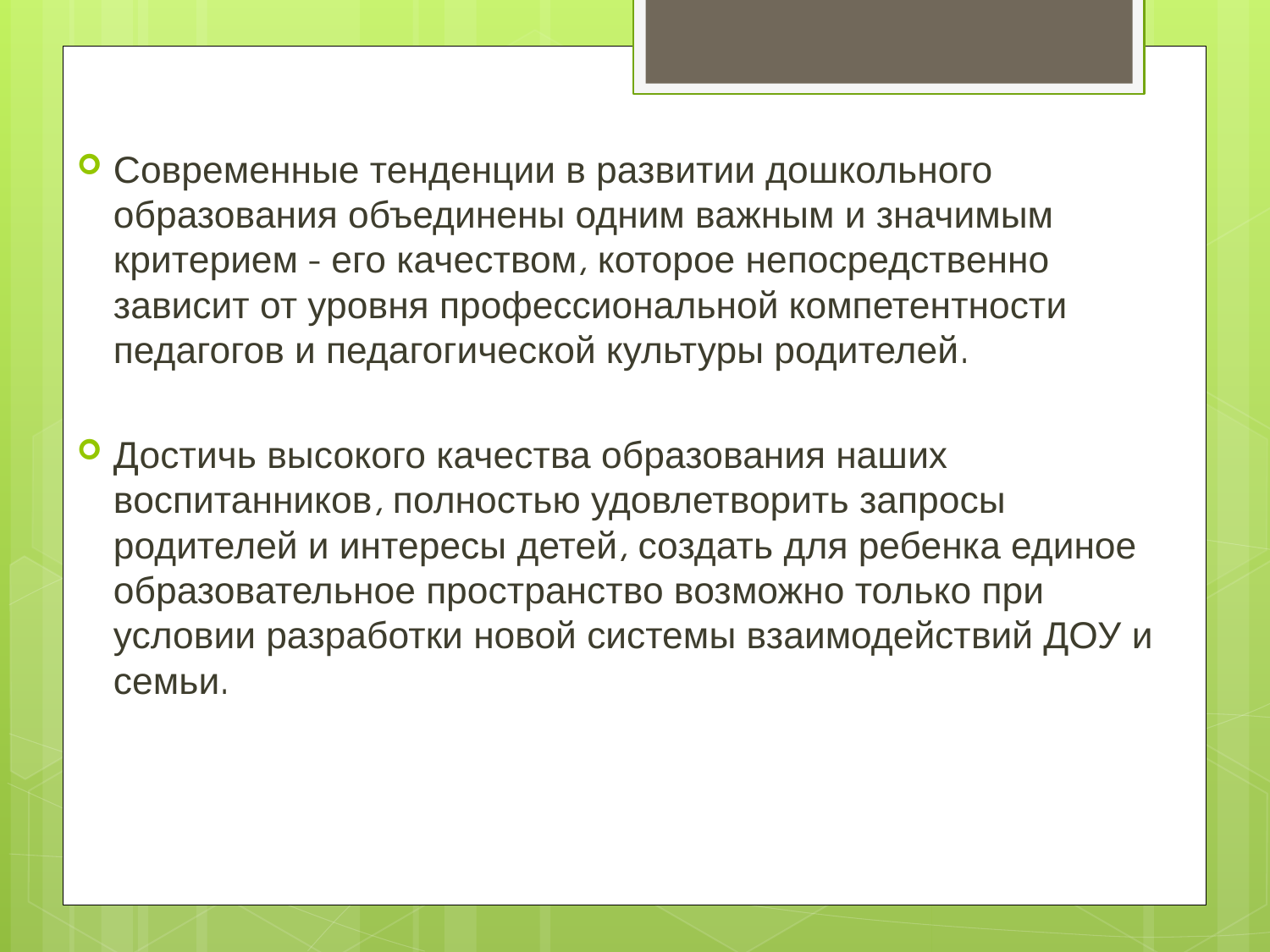

Современные тенденции в развитии дошкольного образования объединены одним важным и значимым критерием - его качеством, которое непосредственно зависит от уровня профессиональной компетентности педагогов и педагогической культуры родителей.

Достичь высокого качества образования наших воспитанников, полностью удовлетворить запросы родителей и интересы детей, создать для ребенка единое образовательное пространство возможно только при условии разработки новой системы взаимодействий ДОУ и семьи.